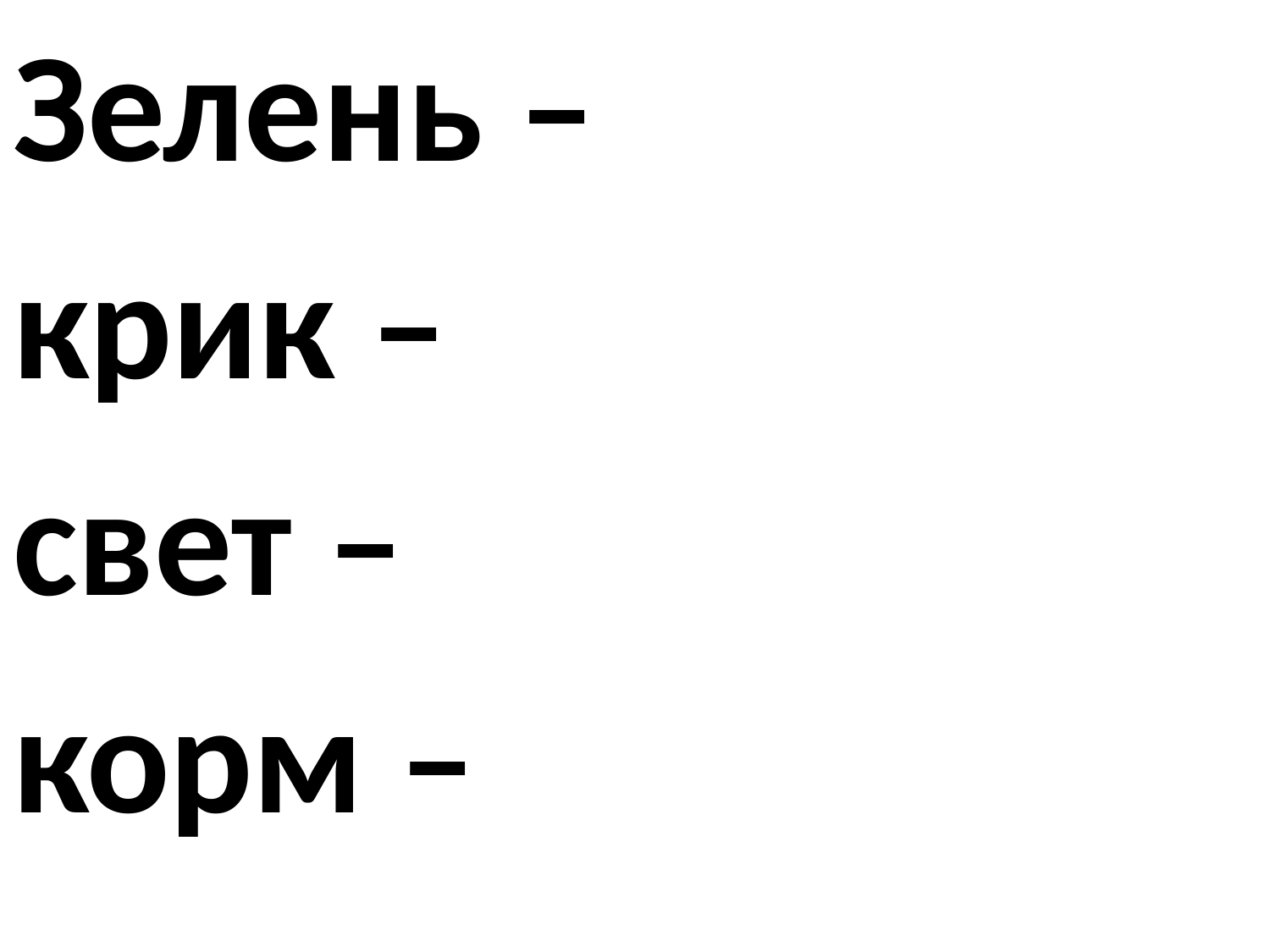

Зелень –
крик –
свет –
корм –